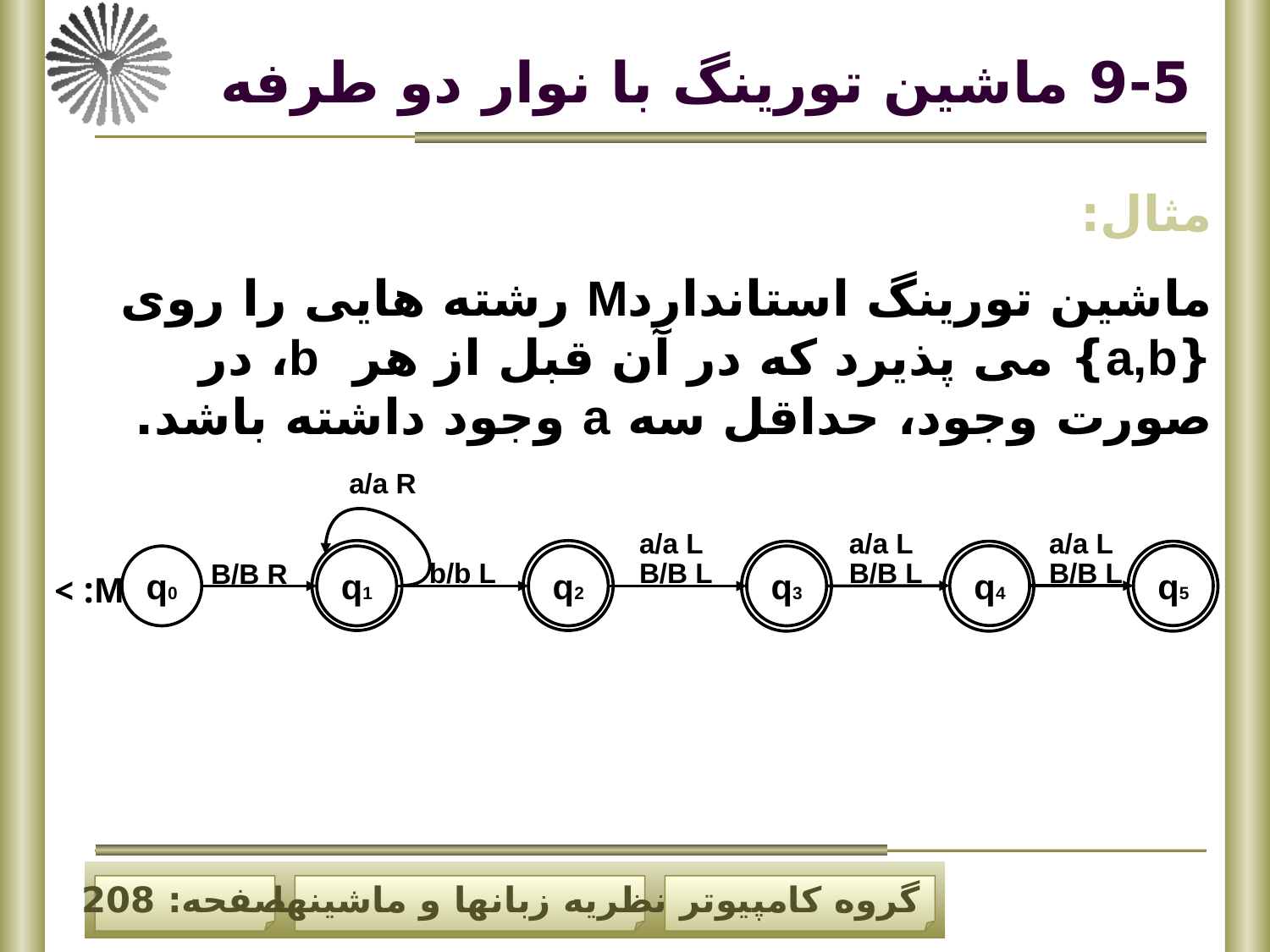

# 9-5 ماشین تورینگ با نوار دو طرفه
مثال:
ماشین تورینگ استانداردM رشته هایی را روی {a,b} می پذیرد که در آن قبل از هر  b، در صورت وجود، حداقل سه a وجود داشته باشد.
a/a R
a/a L
a/a L
a/a L

q4
q5
q0
q1
q2
q3
b/b L
B/B L
B/B L
B/B L
B/B R
M: >